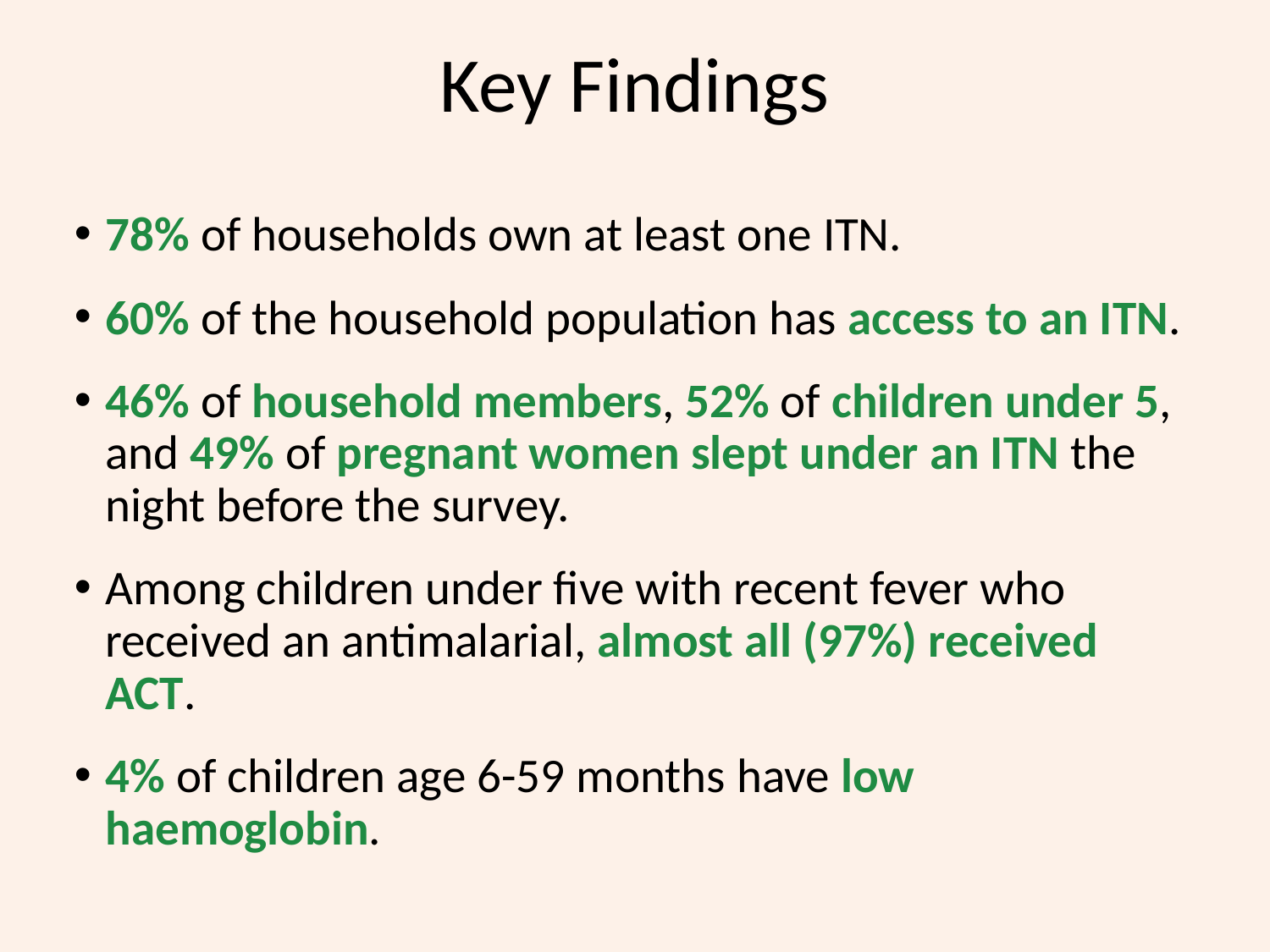

# Key Findings
78% of households own at least one ITN.
60% of the household population has access to an ITN.
46% of household members, 52% of children under 5, and 49% of pregnant women slept under an ITN the night before the survey.
Among children under five with recent fever who received an antimalarial, almost all (97%) received ACT.
4% of children age 6-59 months have low haemoglobin.